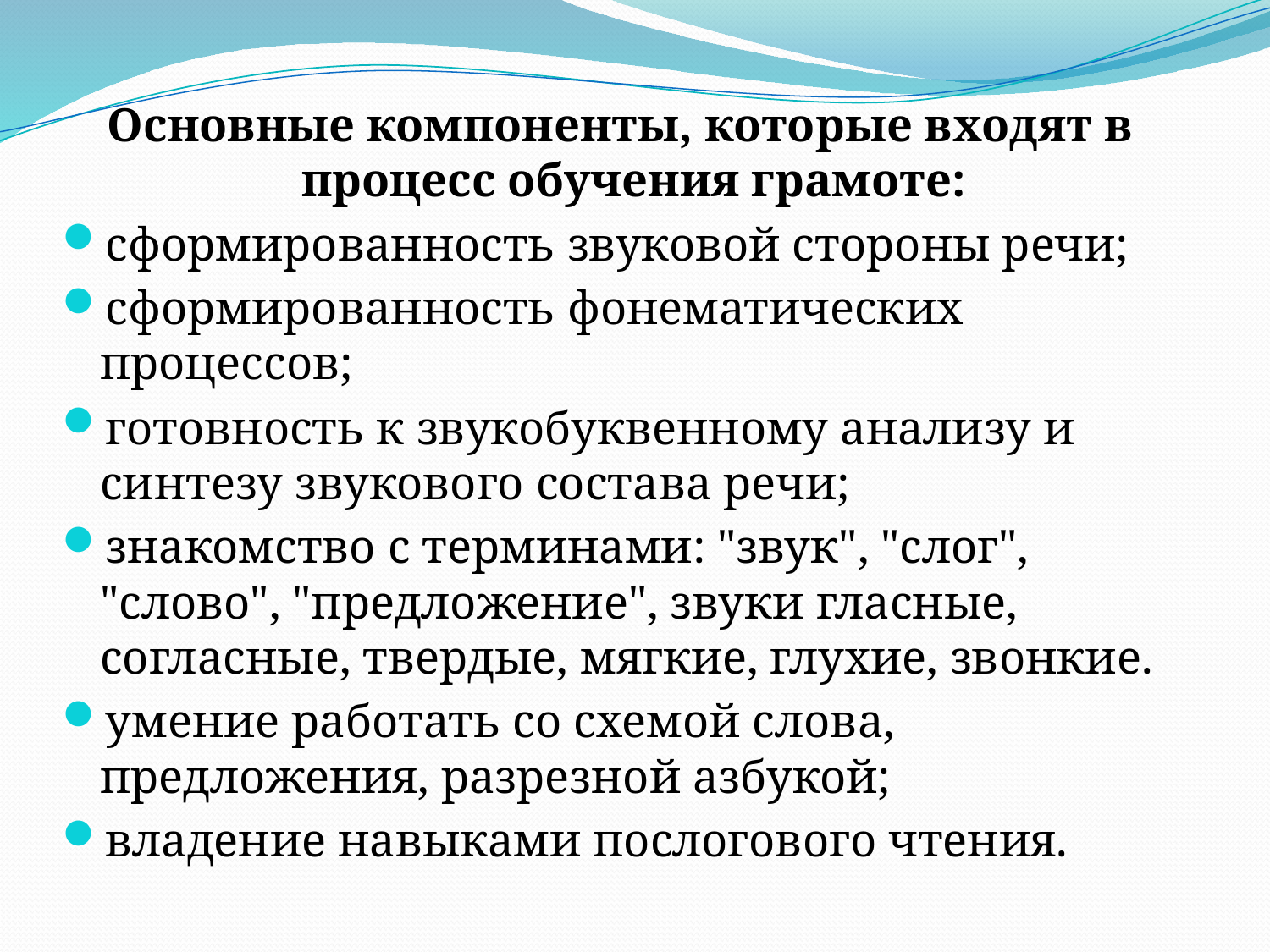

Основные компоненты, которые входят в процесс обучения грамоте:
сформированность звуковой стороны речи;
сформированность фонематических процессов;
готовность к звукобуквенному анализу и синтезу звукового состава речи;
знакомство с терминами: "звук", "слог", "слово", "предложение", звуки гласные, согласные, твердые, мягкие, глухие, звонкие.
умение работать со схемой слова, предложения, разрезной азбукой;
владение навыками послогового чтения.